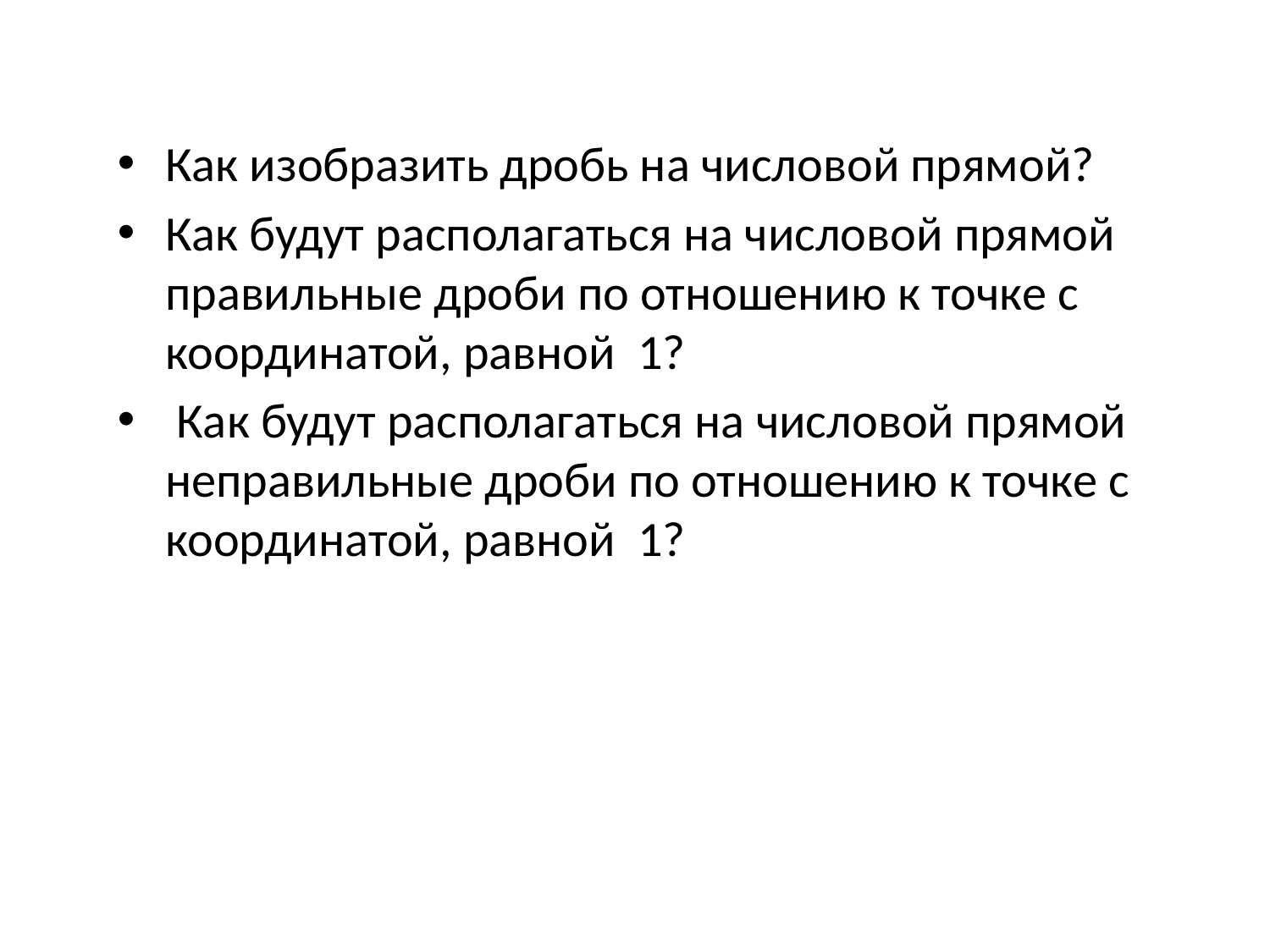

Как изобразить дробь на числовой прямой?
Как будут располагаться на числовой прямой правильные дроби по отношению к точке с координатой, равной  1?
 Как будут располагаться на числовой прямой неправильные дроби по отношению к точке с координатой, равной  1?